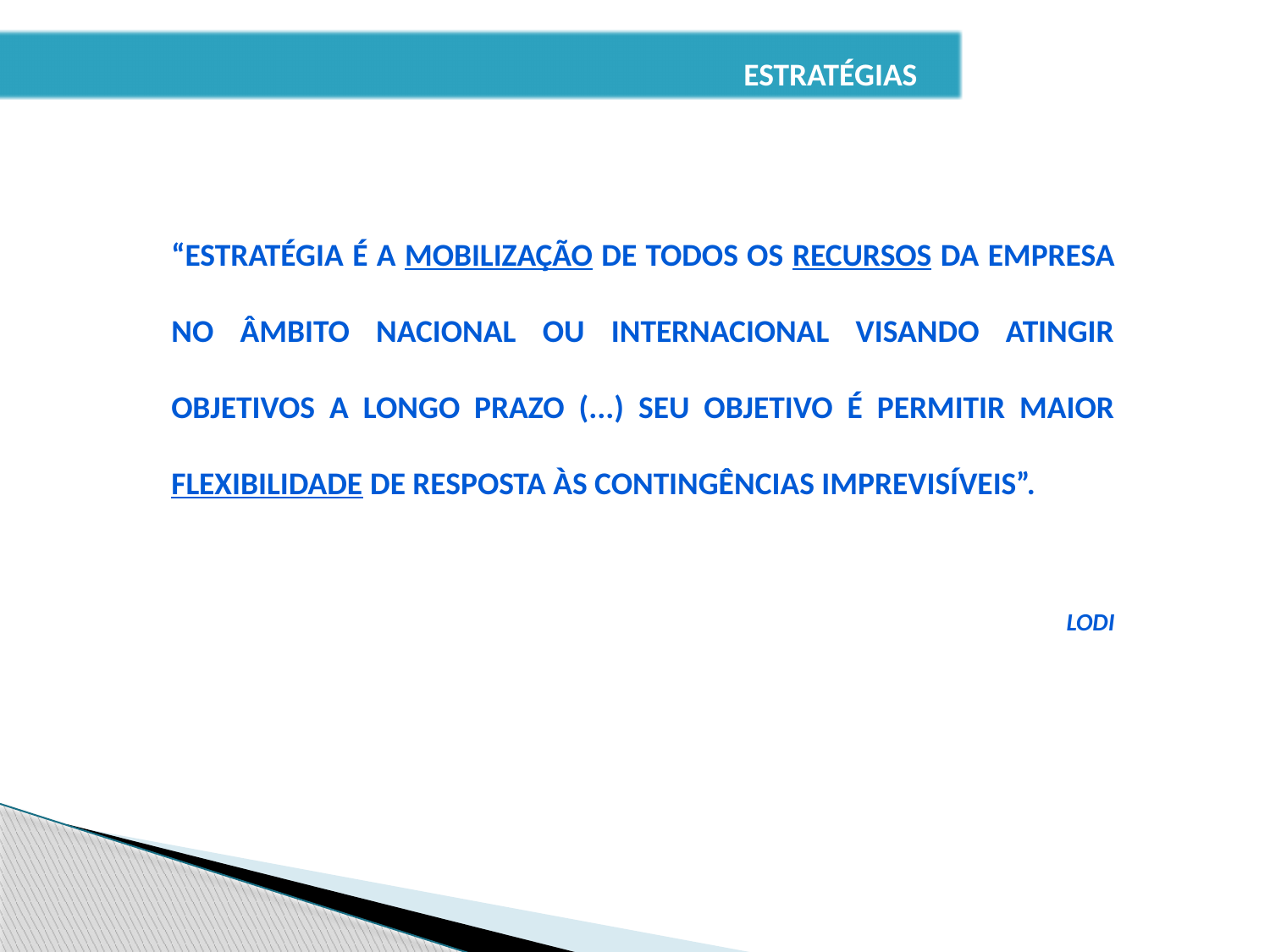

ESTRATÉGIAS
“estratégia é a mobilização de todos os recursos da empresa no âmbito nacional ou internacional visando atingir objetivos a longo prazo (...) seu objetivo é permitir maior flexibilidade de resposta às contingências imprevisíveis”.

lODI